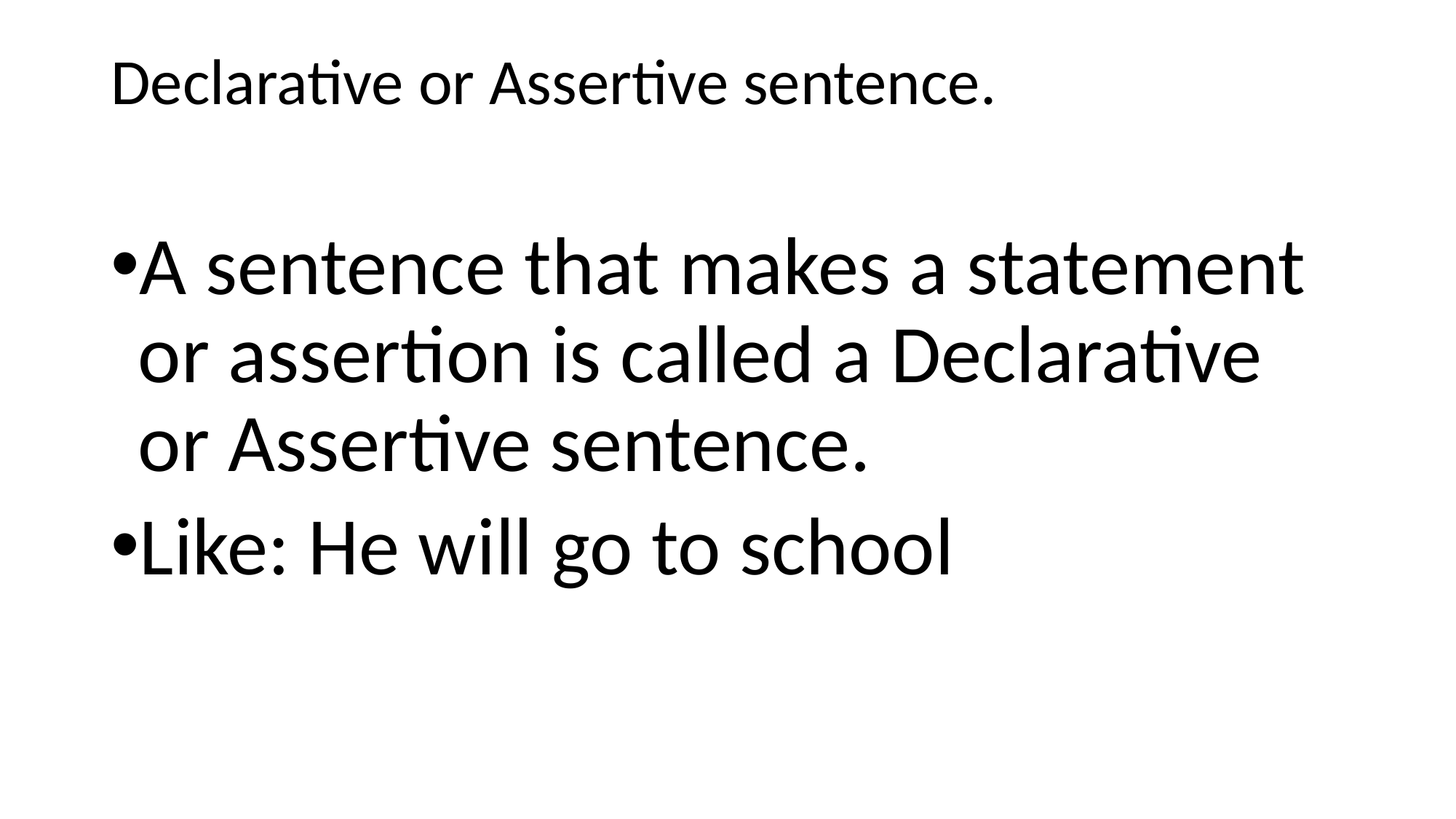

# Declarative or Assertive sentence.
A sentence that makes a statement or assertion is called a Declarative or Assertive sentence.
Like: He will go to school